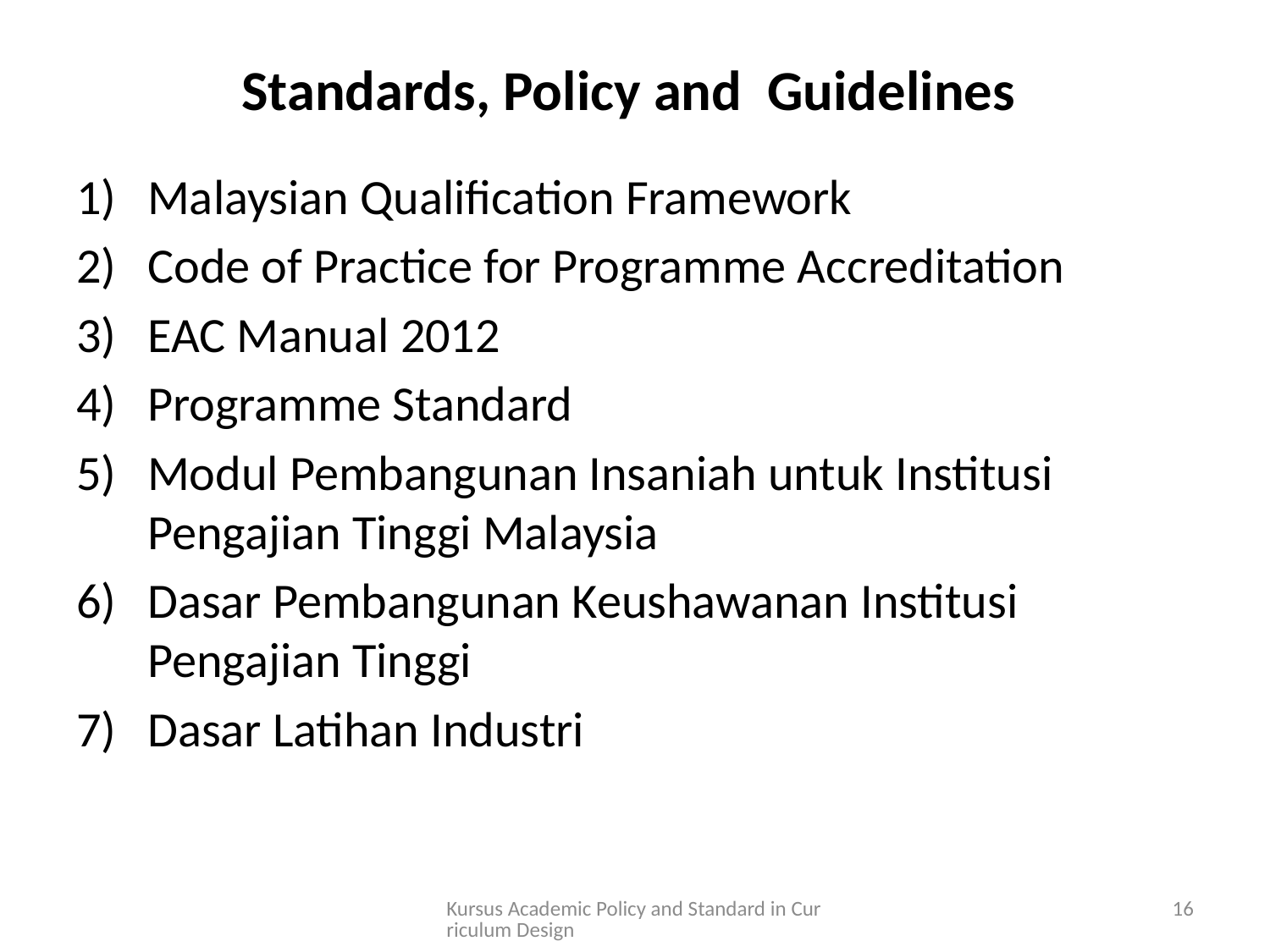

# Standards, Policy and  Guidelines
Malaysian Qualification Framework
Code of Practice for Programme Accreditation
EAC Manual 2012
Programme Standard
Modul Pembangunan Insaniah untuk Institusi Pengajian Tinggi Malaysia
Dasar Pembangunan Keushawanan Institusi Pengajian Tinggi
Dasar Latihan Industri
Kursus Academic Policy and Standard in Curriculum Design
16